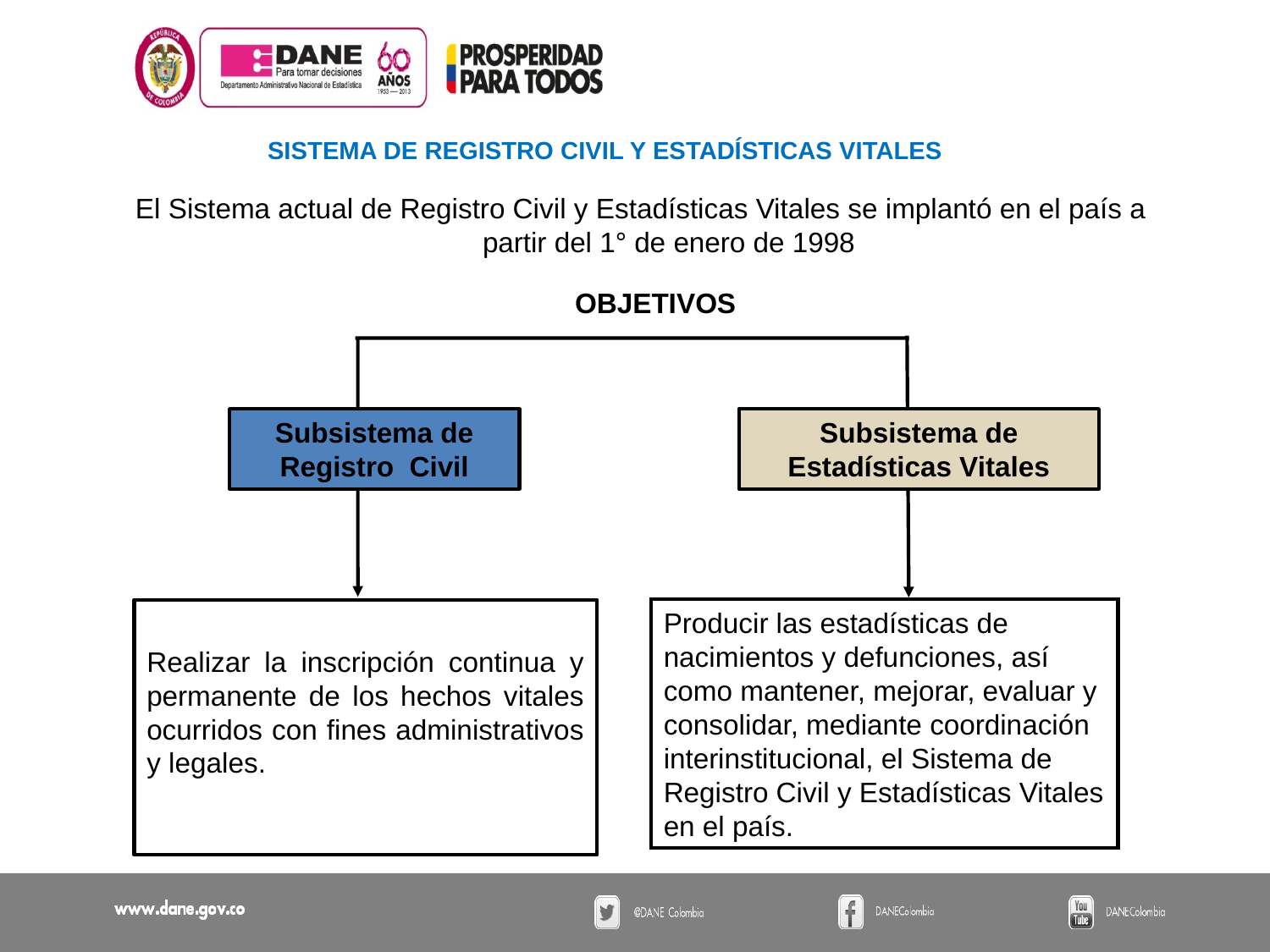

SISTEMA DE REGISTRO CIVIL Y ESTADÍSTICAS VITALES
El Sistema actual de Registro Civil y Estadísticas Vitales se implantó en el país a partir del 1° de enero de 1998

OBJETIVOS

Subsistema de Registro  Civil
Subsistema de Estadísticas Vitales

Realizar la inscripción continua y permanente de los hechos vitales ocurridos con fines administrativos y legales.
Producir las estadísticas de nacimientos y defunciones, así como mantener, mejorar, evaluar y consolidar, mediante coordinación interinstitucional, el Sistema de Registro Civil y Estadísticas Vitales en el país.